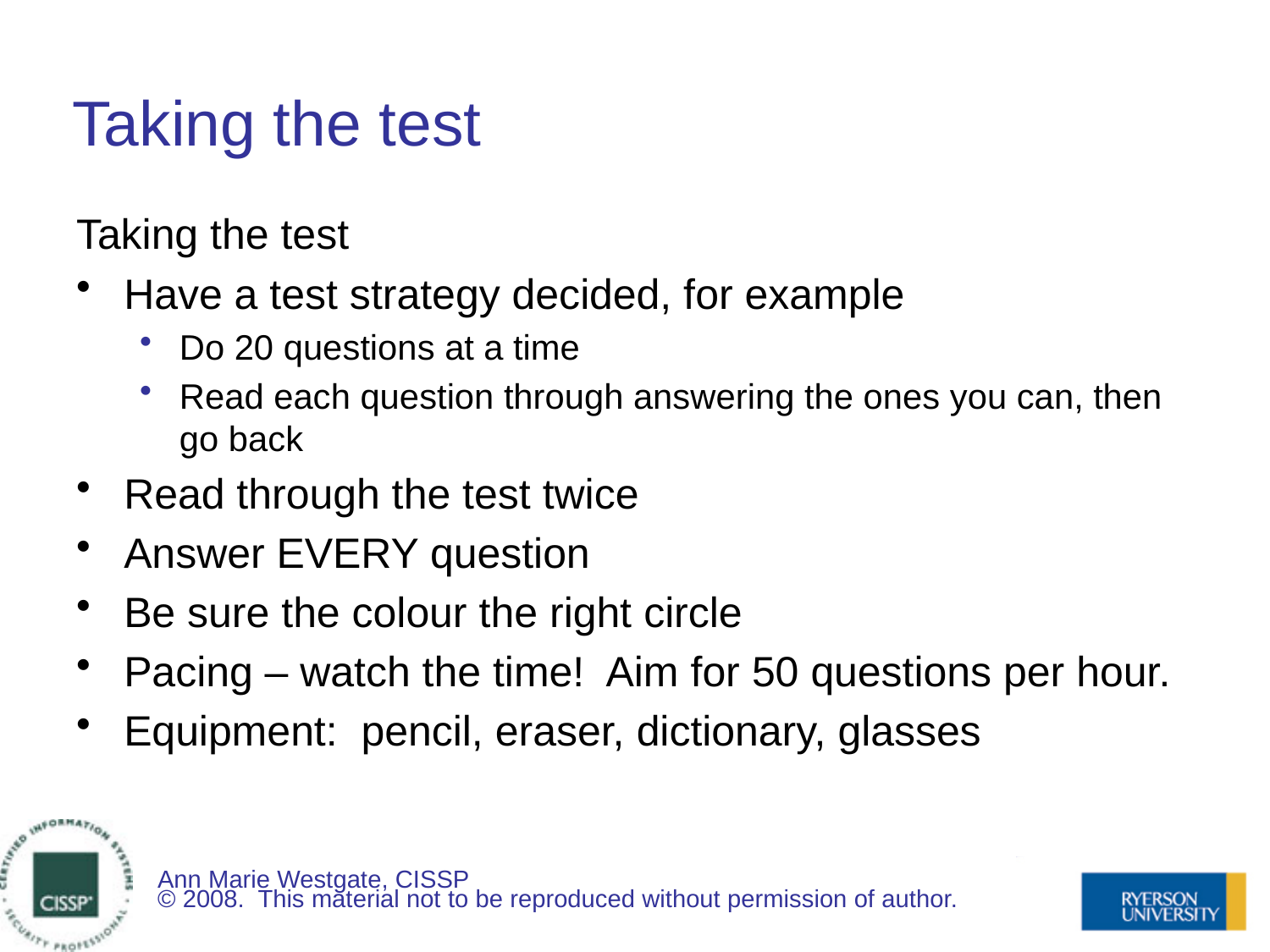

# Taking the test
Taking the test
Have a test strategy decided, for example
Do 20 questions at a time
Read each question through answering the ones you can, then go back
Read through the test twice
Answer EVERY question
Be sure the colour the right circle
Pacing – watch the time!  Aim for 50 questions per hour.
Equipment:  pencil, eraser, dictionary, glasses
Ann Marie Westgate, CISSP
© 2008.  This material not to be reproduced without permission of author.